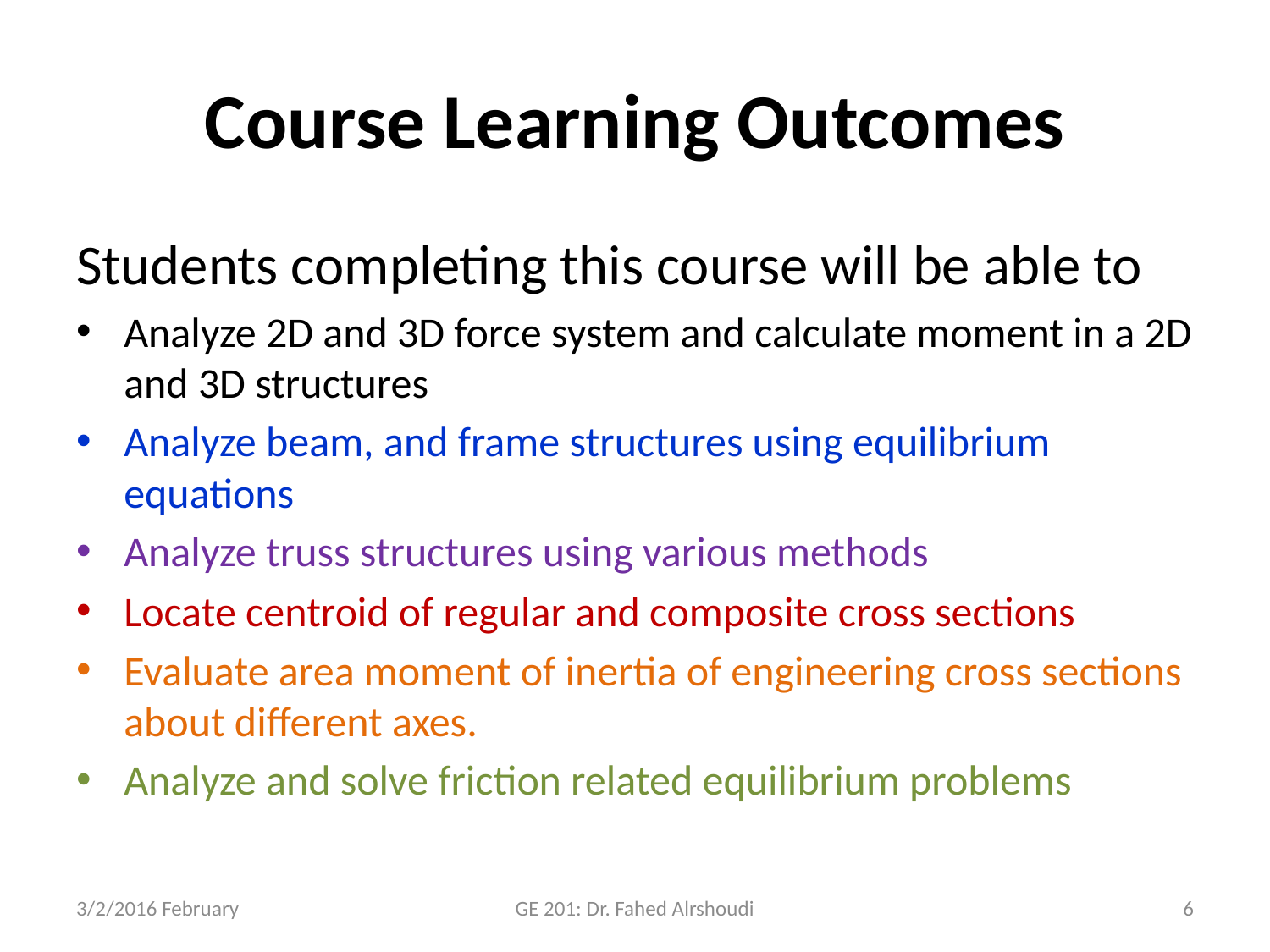

# Course Learning Outcomes
Students completing this course will be able to
Analyze 2D and 3D force system and calculate moment in a 2D and 3D structures
Analyze beam, and frame structures using equilibrium equations
Analyze truss structures using various methods
Locate centroid of regular and composite cross sections
Evaluate area moment of inertia of engineering cross sections about different axes.
Analyze and solve friction related equilibrium problems

3/2/2016 February
GE 201: Dr. Fahed Alrshoudi
6